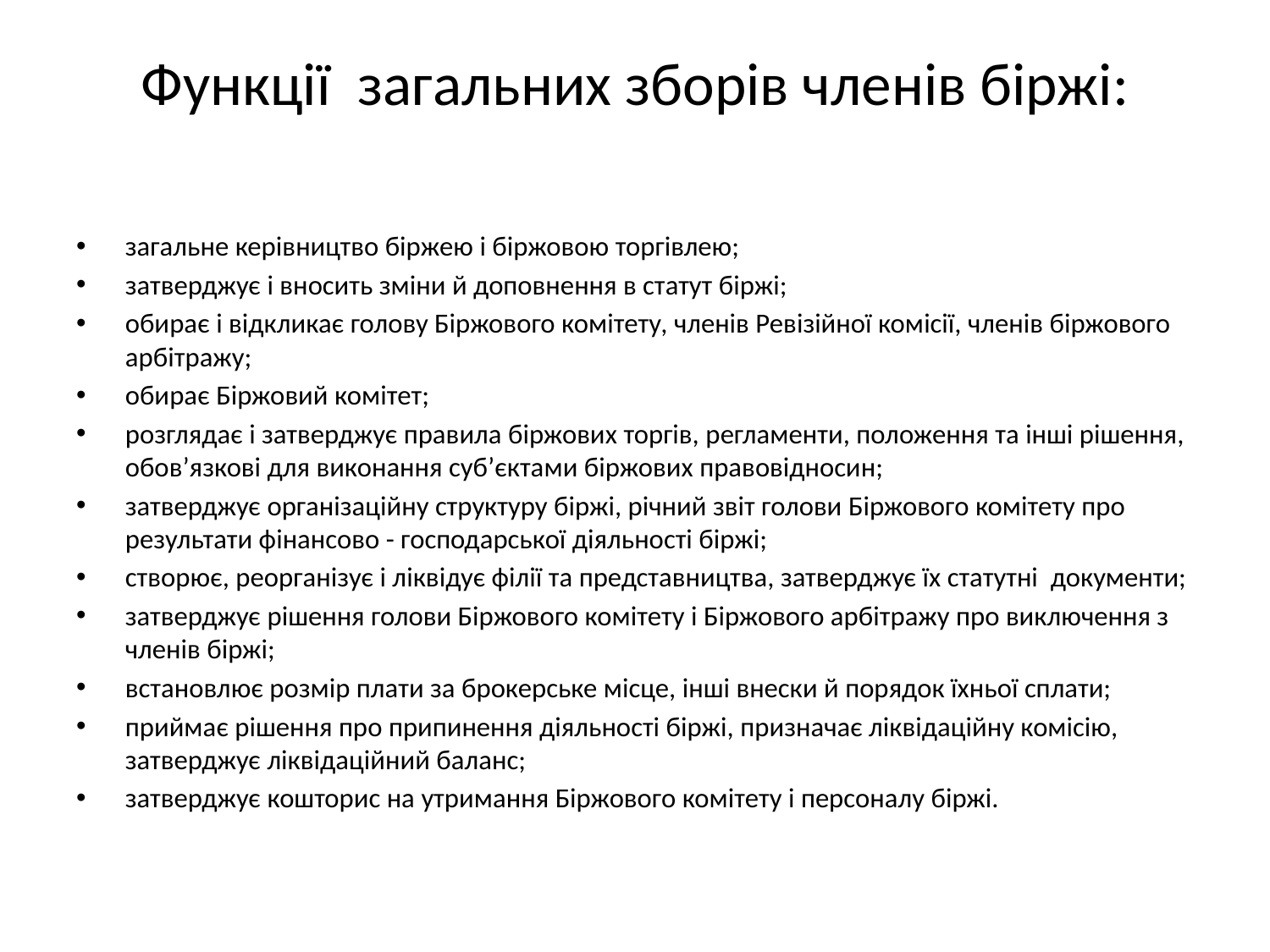

# Функції  загальних зборів членів біржі:
загальне керівництво біржею і біржовою торгівлею;
затверджує і вносить зміни й доповнення в статут біржі;
обирає і відкликає голову Біржового комітету, членів Ревізійної комісії, членів біржового арбітражу;
обирає Біржовий комітет;
розглядає і затверджує правила біржових торгів, регламенти, положення та інші рішення, обов’язкові для виконання суб’єктами біржових правовідносин;
затверджує організаційну структуру біржі, річний звіт голови Біржового комітету про результати фінансово - господарської діяльності біржі;
створює, реорганізує і ліквідує філії та представництва, затверджує їх статутні  документи;
затверджує рішення голови Біржового комітету і Біржового арбітражу про виключення з членів біржі;
встановлює розмір плати за брокерське місце, інші внески й порядок їхньої сплати;
приймає рішення про припинення діяльності біржі, призначає ліквідаційну комісію, затверджує ліквідаційний баланс;
затверджує кошторис на утримання Біржового комітету і персоналу біржі.